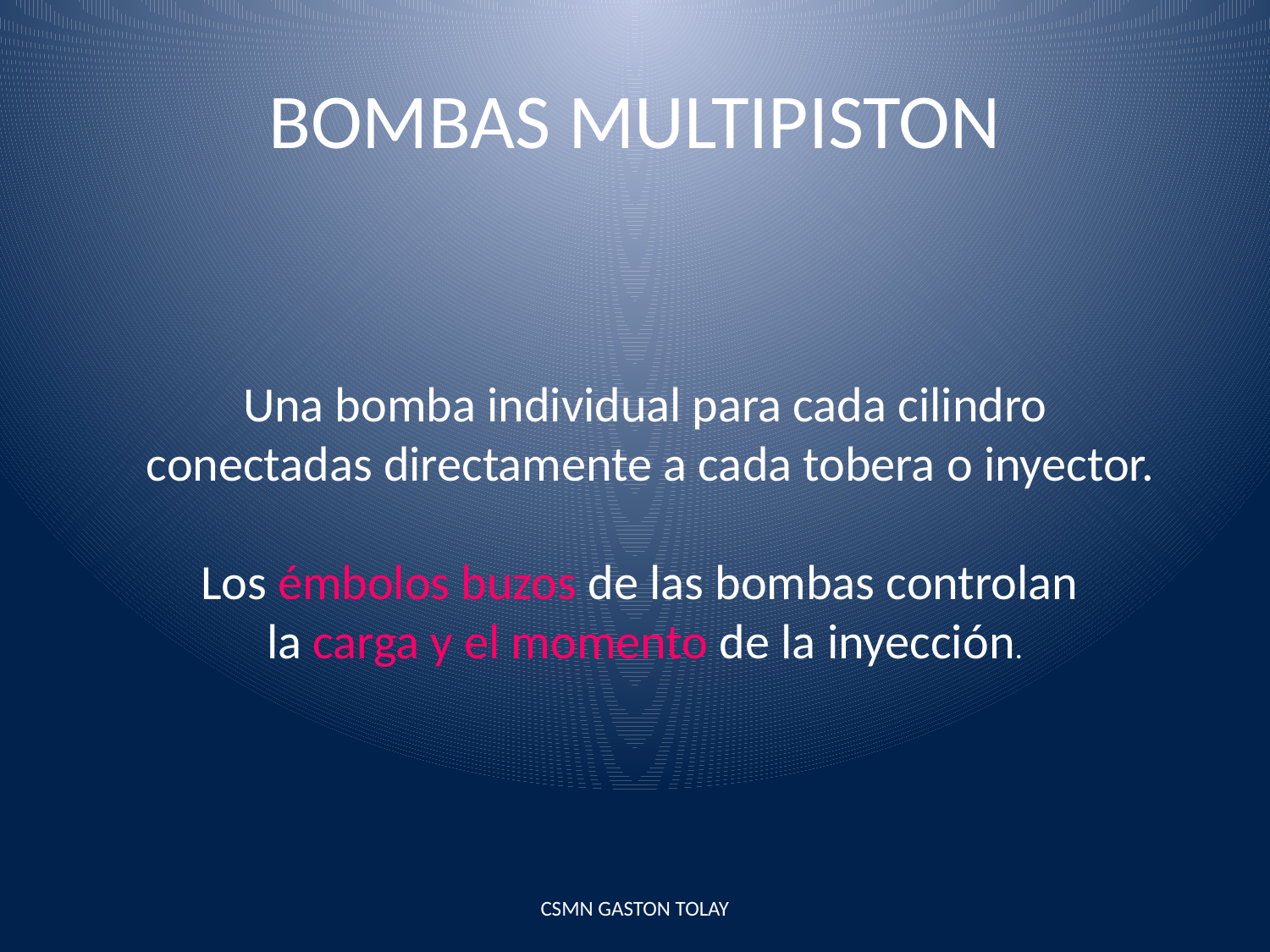

# BOMBAS MULTIPISTON
Una bomba individual para cada cilindro
 conectadas directamente a cada tobera o inyector.

Los émbolos buzos de las bombas controlan
la carga y el momento de la inyección.
CSMN GASTON TOLAY